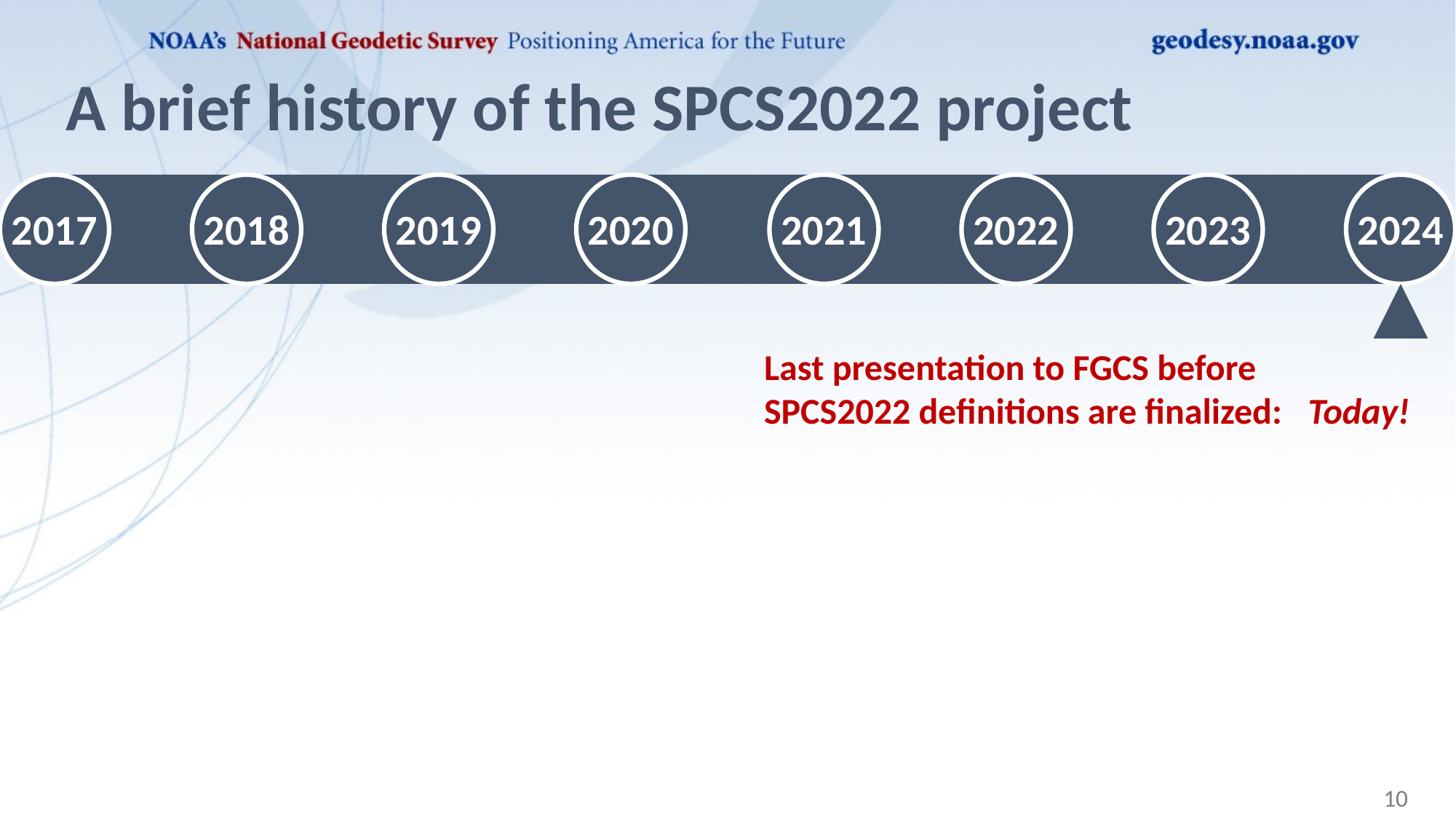

# A brief history of the SPCS2022 project

2017

2018

2019

2020

2021

2022

2023

2024

Last presentation to FGCS before SPCS2022 definitions are finalized:
Today!
10